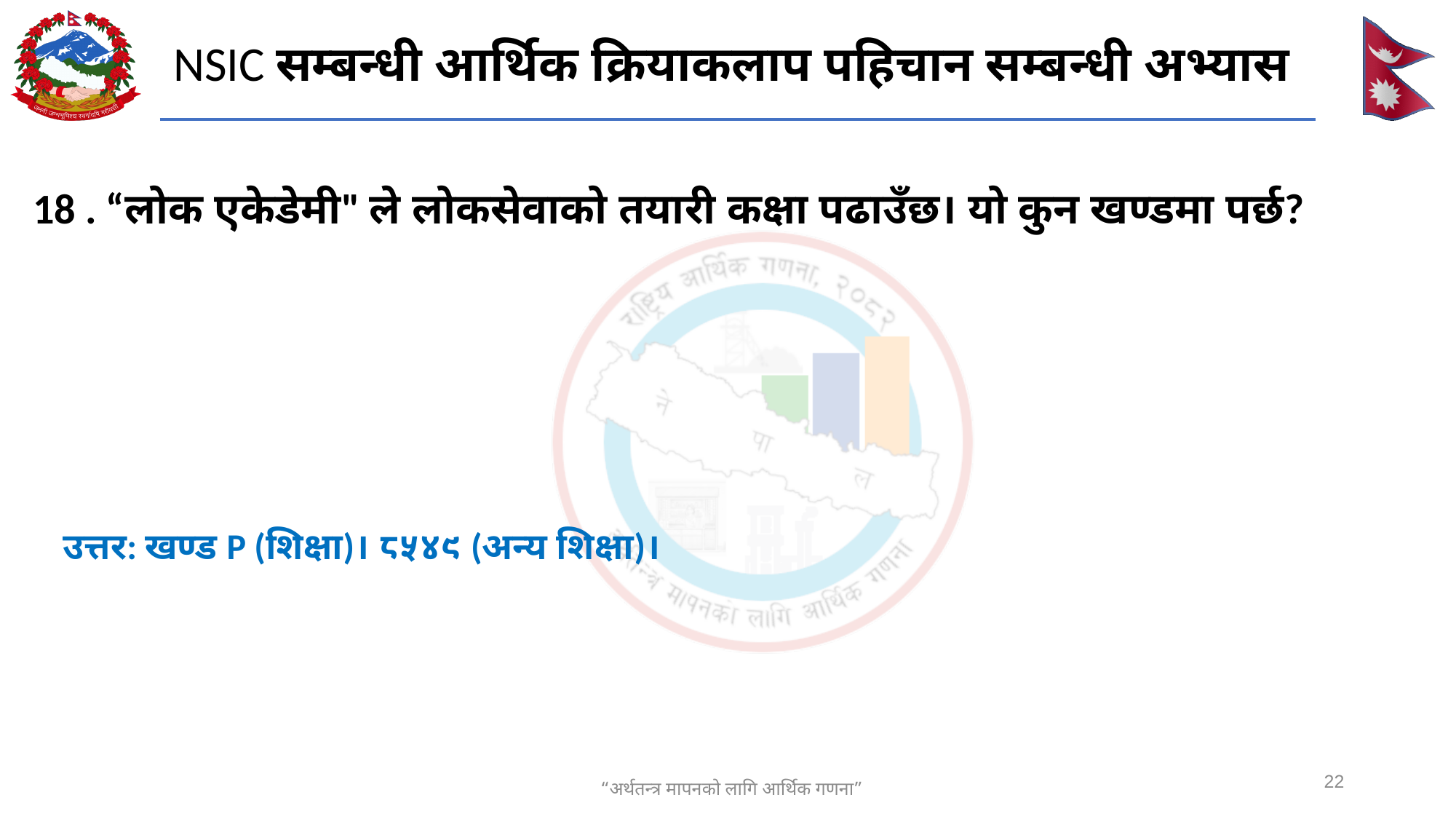

# NSIC सम्बन्धी आर्थिक क्रियाकलाप पहिचान सम्बन्धी अभ्यास
18 . “लोक एकेडेमी" ले लोकसेवाको तयारी कक्षा पढाउँछ। यो कुन खण्डमा पर्छ?
उत्तर: खण्ड P (शिक्षा)। ८५४९ (अन्य शिक्षा)।
22
“अर्थतन्त्र मापनको लागि आर्थिक गणना”